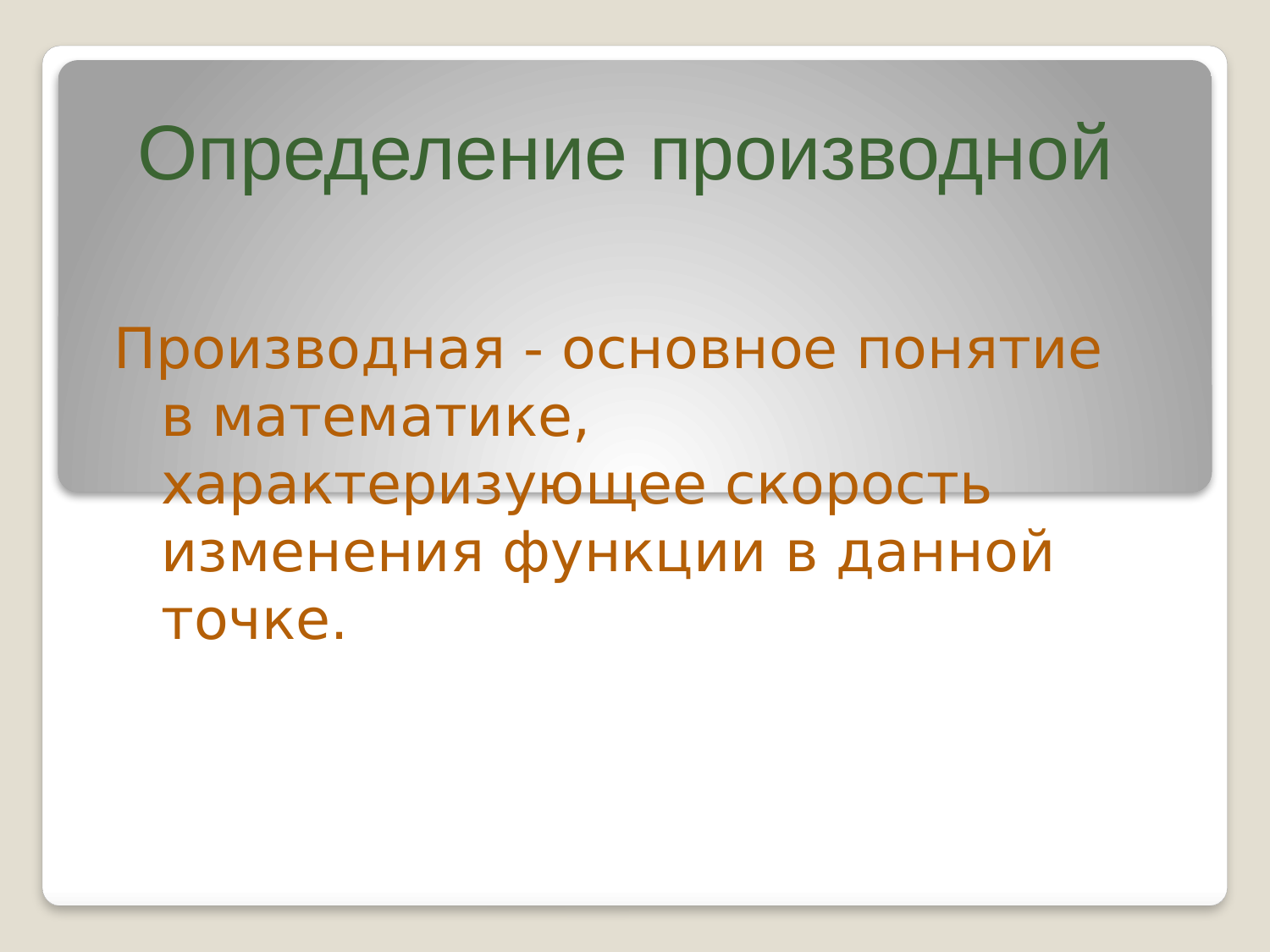

Определение производной
Производная - основное понятие в математике, характеризующее скорость изменения функции в данной точке.